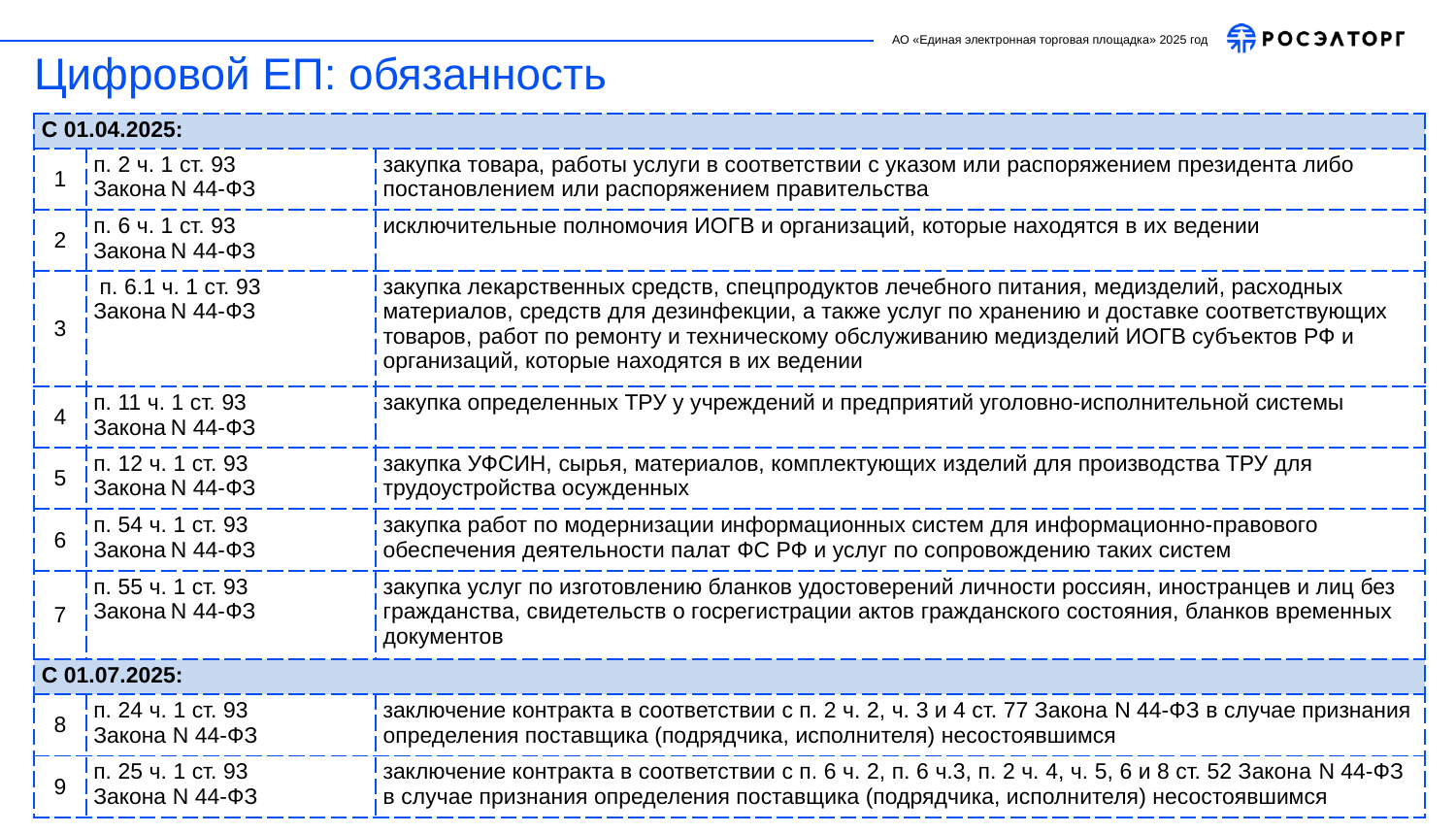

Цифровой ЕП: обязанность
| С 01.04.2025: |  |  |
| --- | --- | --- |
| 1 | п. 2 ч. 1 ст. 93 Закона N 44-ФЗ | закупка товара, работы услуги в соответствии с указом или распоряжением президента либо постановлением или распоряжением правительства |
| 2 | п. 6 ч. 1 ст. 93 Закона N 44-ФЗ | исключительные полномочия ИОГВ и организаций, которые находятся в их ведении |
| 3 | п. 6.1 ч. 1 ст. 93 Закона N 44-ФЗ | закупка лекарственных средств, спецпродуктов лечебного питания, медизделий, расходных материалов, средств для дезинфекции, а также услуг по хранению и доставке соответствующих товаров, работ по ремонту и техническому обслуживанию медизделий ИОГВ субъектов РФ и организаций, которые находятся в их ведении |
| 4 | п. 11 ч. 1 ст. 93 Закона N 44-ФЗ | закупка определенных ТРУ у учреждений и предприятий уголовно-исполнительной системы |
| 5 | п. 12 ч. 1 ст. 93 Закона N 44-ФЗ | закупка УФСИН, сырья, материалов, комплектующих изделий для производства ТРУ для трудоустройства осужденных |
| 6 | п. 54 ч. 1 ст. 93 Закона N 44-ФЗ | закупка работ по модернизации информационных систем для информационно-правового обеспечения деятельности палат ФС РФ и услуг по сопровождению таких систем |
| 7 | п. 55 ч. 1 ст. 93 Закона N 44-ФЗ | закупка услуг по изготовлению бланков удостоверений личности россиян, иностранцев и лиц без гражданства, свидетельств о госрегистрации актов гражданского состояния, бланков временных документов |
| С 01.07.2025: |  |  |
| 8 | п. 24 ч. 1 ст. 93 Закона N 44-ФЗ | заключение контракта в соответствии с п. 2 ч. 2, ч. 3 и 4 ст. 77 Закона N 44-ФЗ в случае признания определения поставщика (подрядчика, исполнителя) несостоявшимся |
| 9 | п. 25 ч. 1 ст. 93 Закона N 44-ФЗ | заключение контракта в соответствии с п. 6 ч. 2, п. 6 ч.3, п. 2 ч. 4, ч. 5, 6 и 8 ст. 52 Закона N 44-ФЗ в случае признания определения поставщика (подрядчика, исполнителя) несостоявшимся |